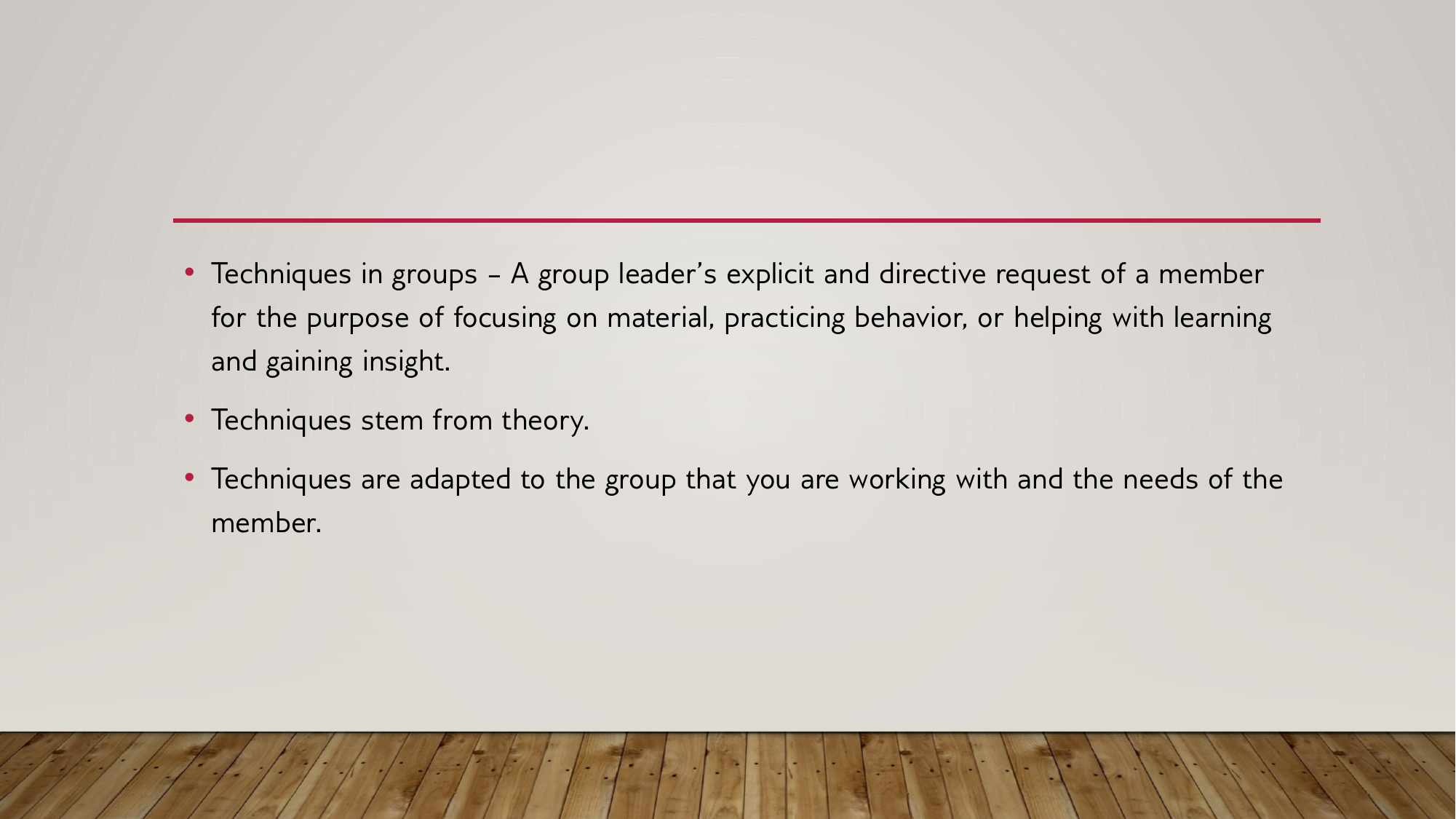

#
Techniques in groups – A group leader’s explicit and directive request of a member for the purpose of focusing on material, practicing behavior, or helping with learning and gaining insight.
Techniques stem from theory.
Techniques are adapted to the group that you are working with and the needs of the member.